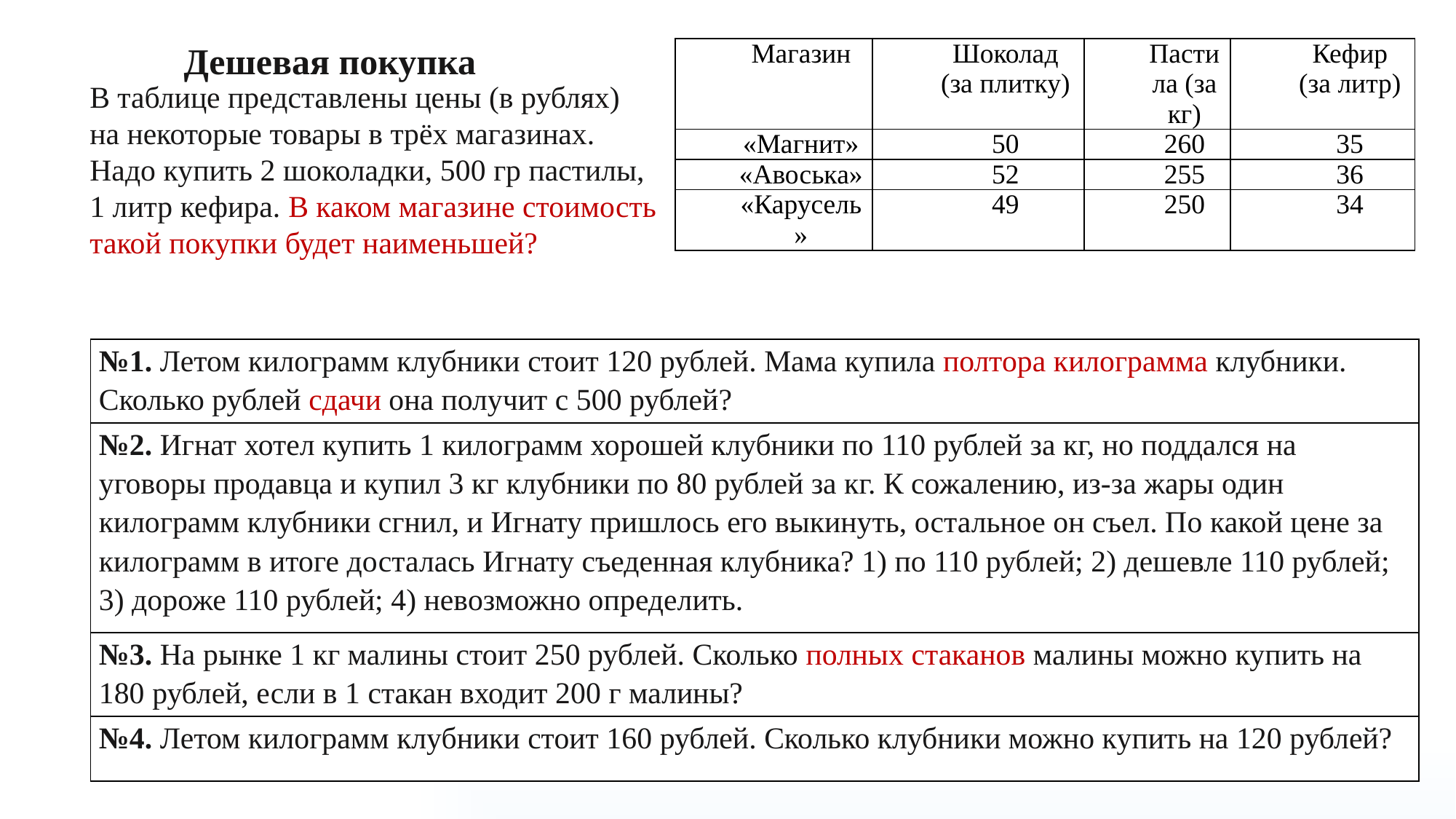

Дешевая покупка
| Магазин | Шоколад (за плитку) | Пастила (за кг) | Кефир (за литр) |
| --- | --- | --- | --- |
| «Магнит» | 50 | 260 | 35 |
| «Авоська» | 52 | 255 | 36 |
| «Карусель» | 49 | 250 | 34 |
В таблице представлены цены (в рублях) на некоторые товары в трёх магазинах.
Надо купить 2 шоколадки, 500 гр пастилы, 1 литр кефира. В каком магазине стоимость такой покупки будет наименьшей?
| №1. Летом килограмм клубники стоит 120 рублей. Мама купила полтора килограмма клубники. Сколько рублей сдачи она получит с 500 рублей? |
| --- |
| №2. Игнат хотел купить 1 килограмм хорошей клубники по 110 рублей за кг, но поддался на уговоры продавца и купил 3 кг клубники по 80 рублей за кг. К сожалению, из-за жары один килограмм клубники сгнил, и Игнату пришлось его выкинуть, остальное он съел. По какой цене за килограмм в итоге досталась Игнату съеденная клубника? 1) по 110 рублей; 2) дешевле 110 рублей; 3) дороже 110 рублей; 4) невозможно определить. |
| №3. На рынке 1 кг малины стоит 250 рублей. Сколько полных стаканов малины можно купить на 180 рублей, если в 1 стакан входит 200 г малины? |
| №4. Летом килограмм клубники стоит 160 рублей. Сколько клубники можно купить на 120 рублей? |